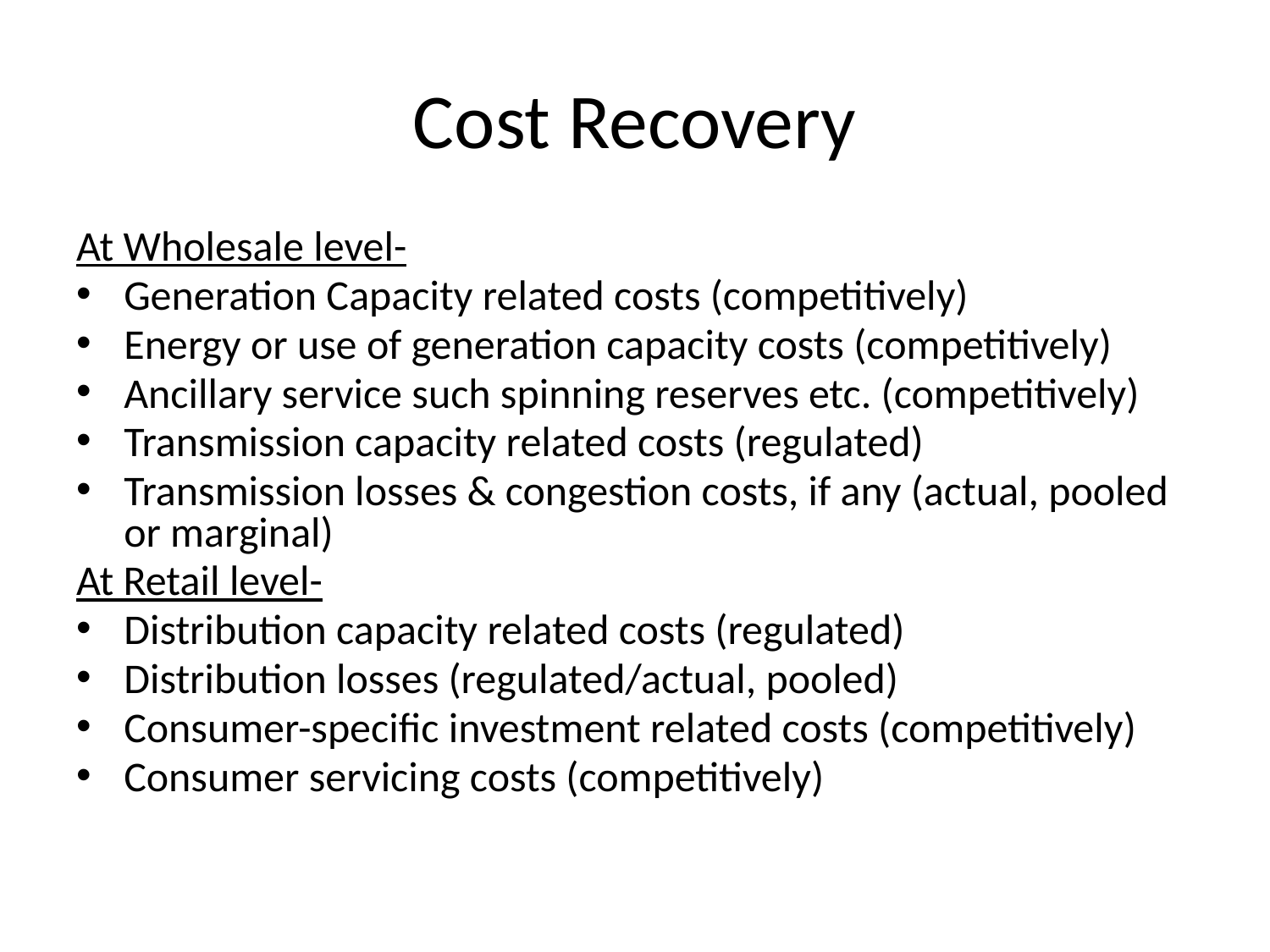

# Cost Recovery
At Wholesale level-
Generation Capacity related costs (competitively)
Energy or use of generation capacity costs (competitively)
Ancillary service such spinning reserves etc. (competitively)
Transmission capacity related costs (regulated)
Transmission losses & congestion costs, if any (actual, pooled or marginal)
At Retail level-
Distribution capacity related costs (regulated)
Distribution losses (regulated/actual, pooled)
Consumer-specific investment related costs (competitively)
Consumer servicing costs (competitively)